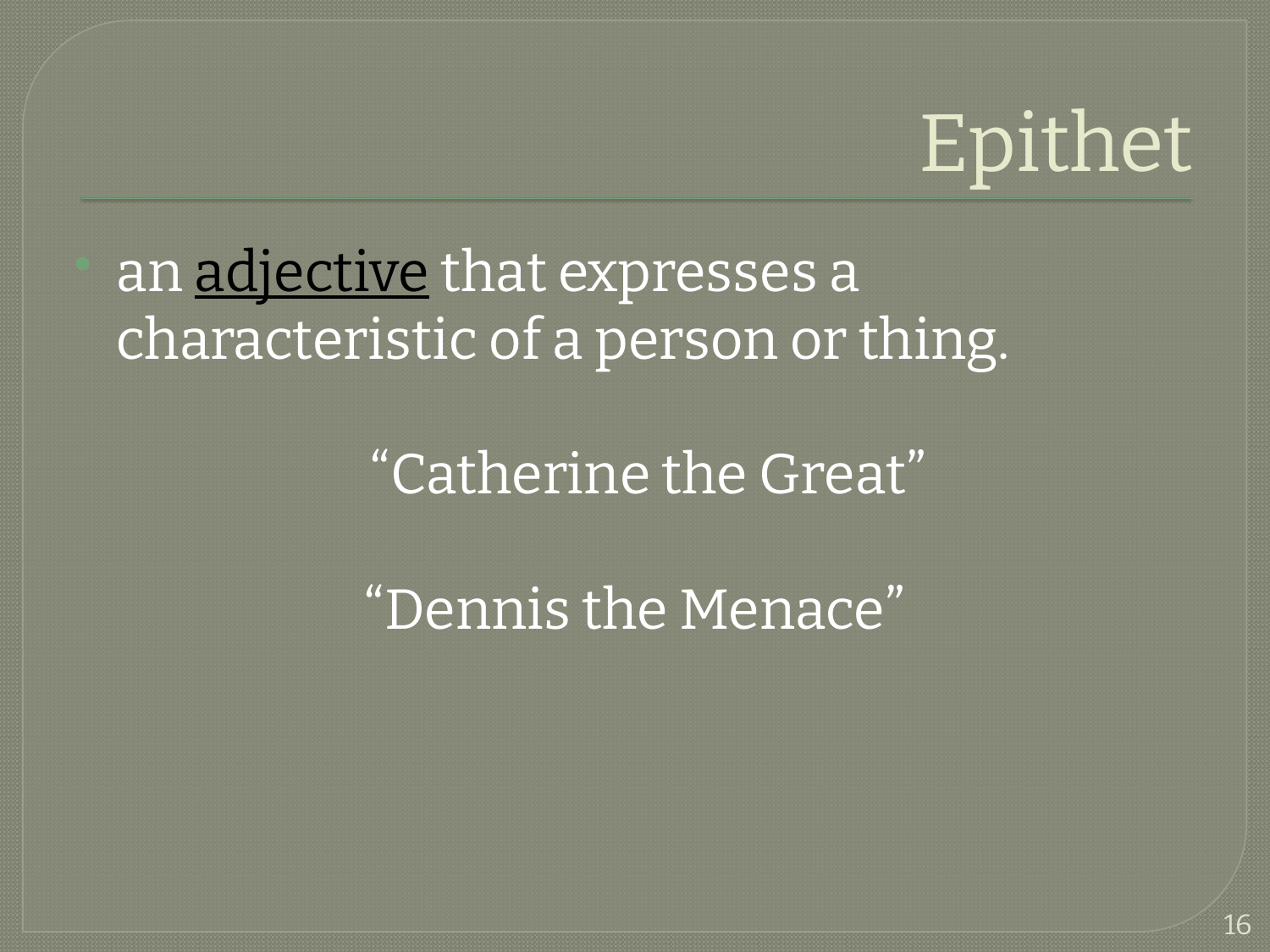

# Epithet
an adjective that expresses a characteristic of a person or thing.

			“Catherine the Great”

“Dennis the Menace”
16